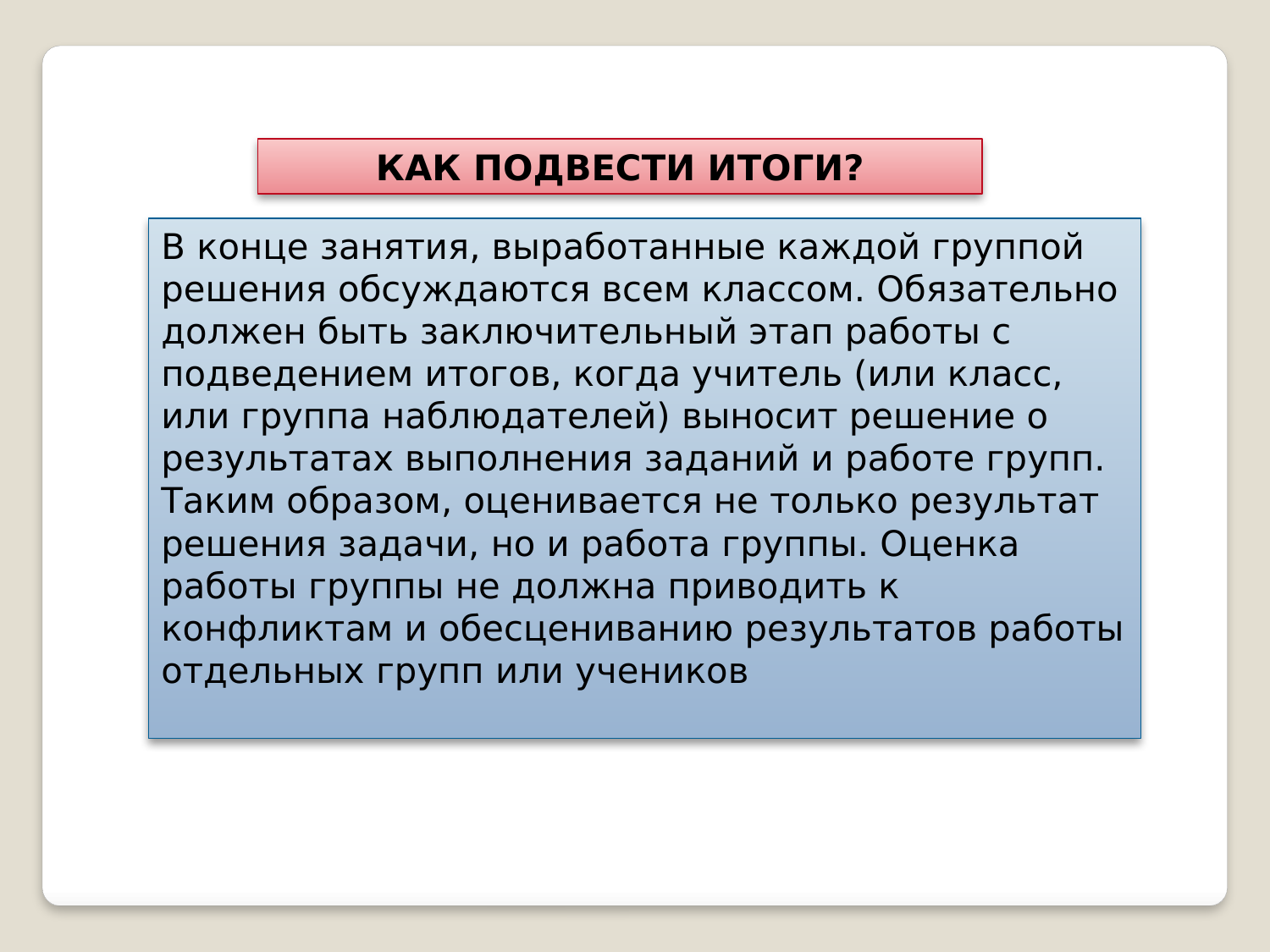

КАК ПОДВЕСТИ ИТОГИ?
В конце занятия, выработанные каждой группой решения обсуждаются всем классом. Обязательно должен быть заключительный этап работы с подведением итогов, когда учитель (или класс, или группа наблюдателей) выносит решение о результатах выполнения заданий и работе групп. Таким образом, оценивается не только результат решения задачи, но и работа группы. Оценка работы группы не должна приводить к конфликтам и обесцениванию результатов работы отдельных групп или учеников